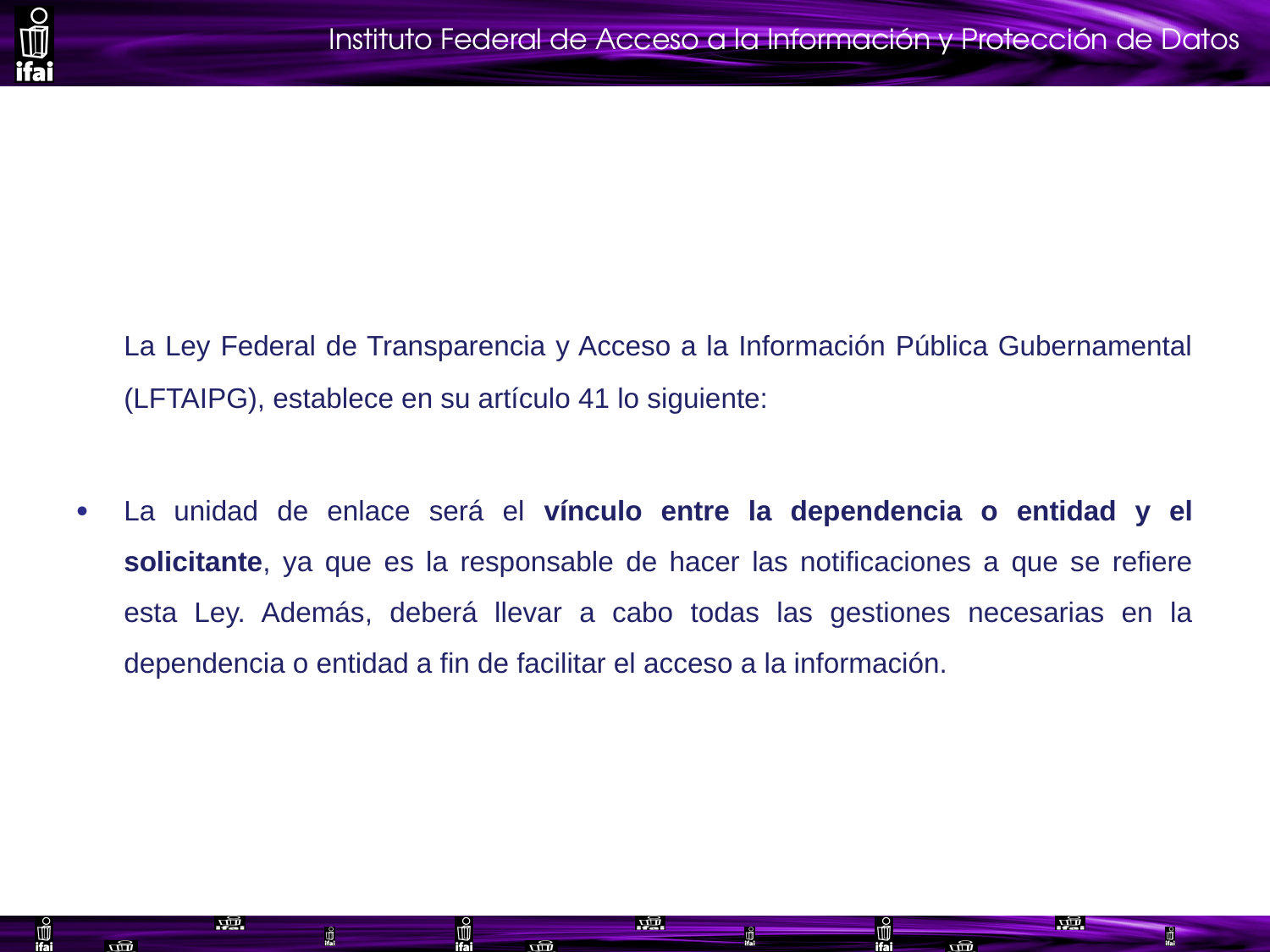

La Ley Federal de Transparencia y Acceso a la Información Pública Gubernamental (LFTAIPG), establece en su artículo 41 lo siguiente:

La unidad de enlace será el vínculo entre la dependencia o entidad y el solicitante, ya que es la responsable de hacer las notificaciones a que se refiere esta Ley. Además, deberá llevar a cabo todas las gestiones necesarias en la dependencia o entidad a fin de facilitar el acceso a la información.